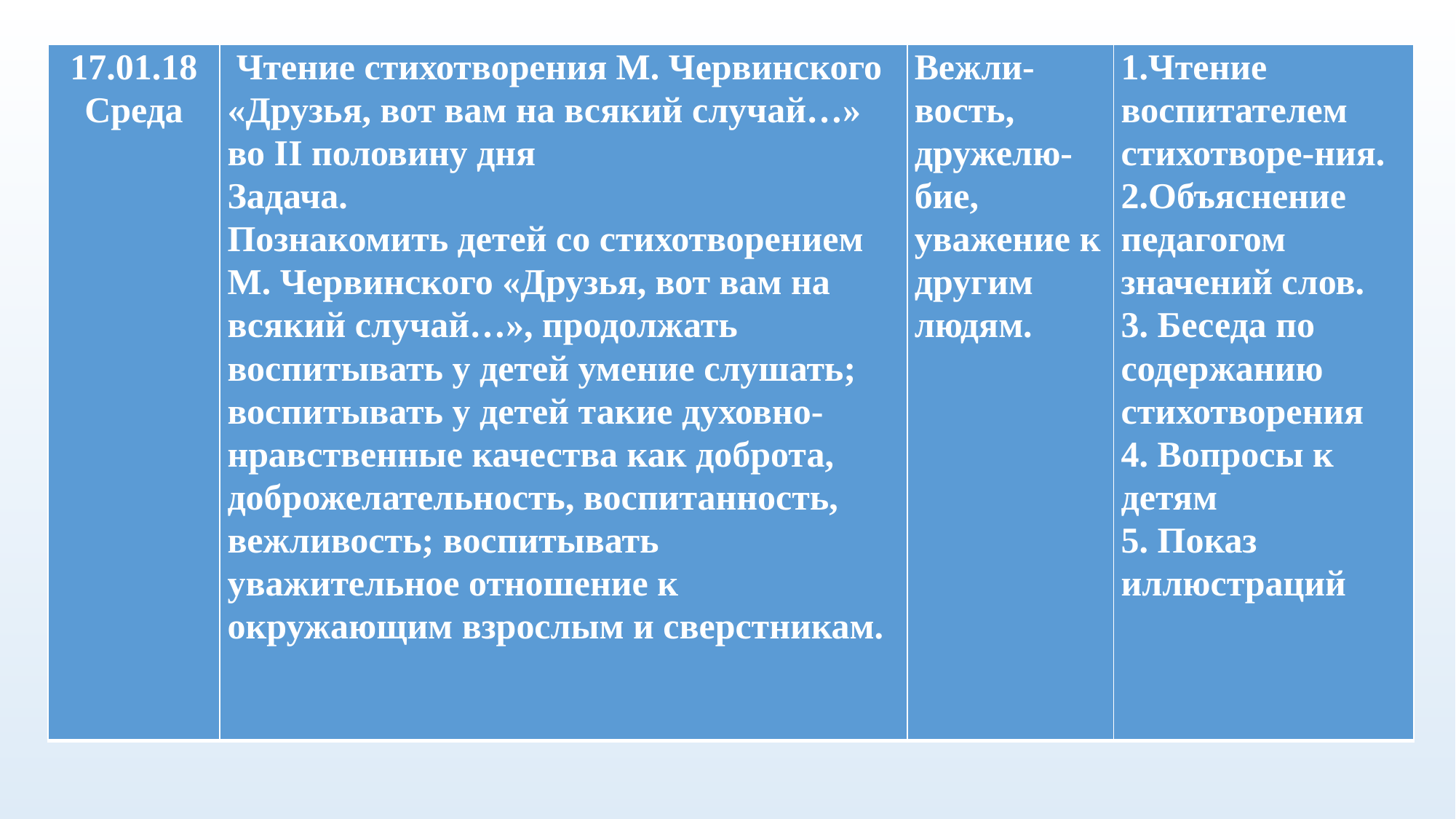

| 17.01.18 Среда | Чтение стихотворения М. Червинского «Друзья, вот вам на всякий случай…» во II половину дня Задача. Познакомить детей со стихотворением М. Червинского «Друзья, вот вам на всякий случай…», продолжать воспитывать у детей умение слушать; воспитывать у детей такие духовно-нравственные качества как доброта, доброжелательность, воспитанность, вежливость; воспитывать уважительное отношение к окружающим взрослым и сверстникам. | Вежли-вость, дружелю-бие, уважение к другим людям. | 1.Чтение воспитателем стихотворе-ния. 2.Объяснение педагогом значений слов. 3. Беседа по содержанию стихотворения 4. Вопросы к детям 5. Показ иллюстраций |
| --- | --- | --- | --- |